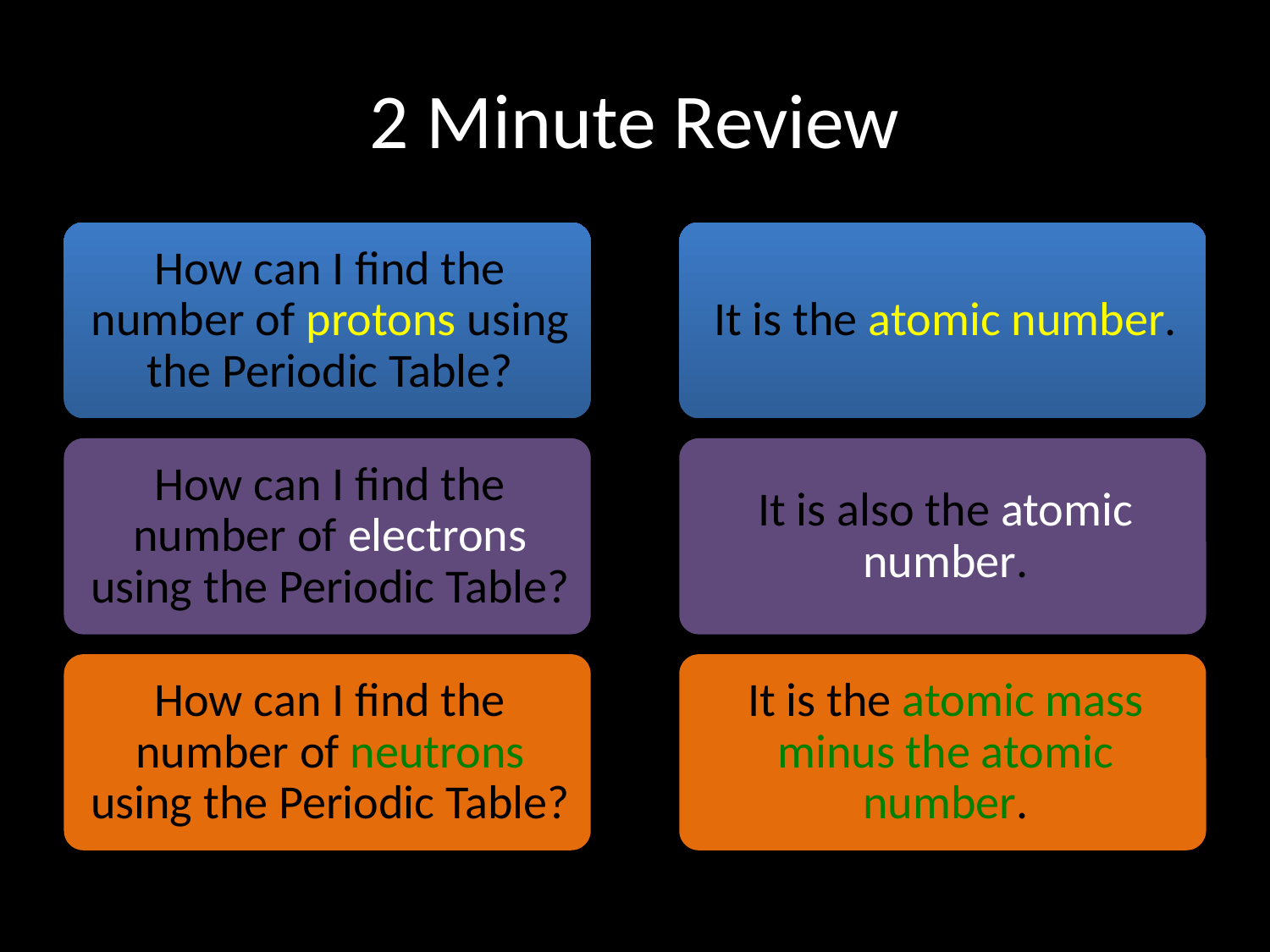

# 2 Minute Review
How can I find the number of protons using the Periodic Table?
How can I find the number of electrons using the Periodic Table?
How can I find the number of neutrons using the Periodic Table?
It is the atomic number.
It is also the atomic number.
It is the atomic mass minus the atomic number.